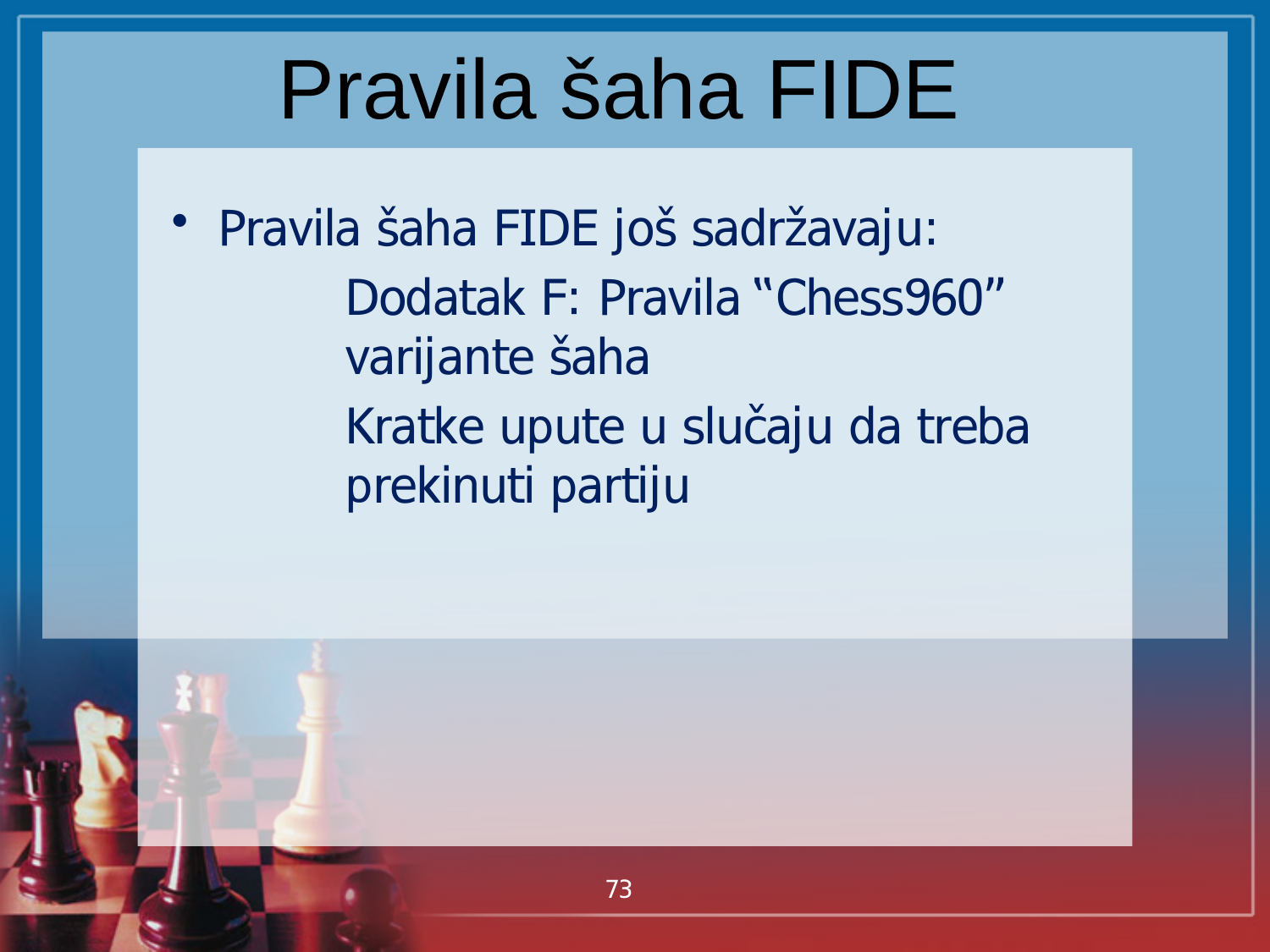

# Pravila šaha FIDE
Pravila šaha FIDE još sadržavaju:
		Dodatak F: Pravila “Chess960” 	varijante šaha
		Kratke upute u slučaju da treba 	prekinuti partiju
73